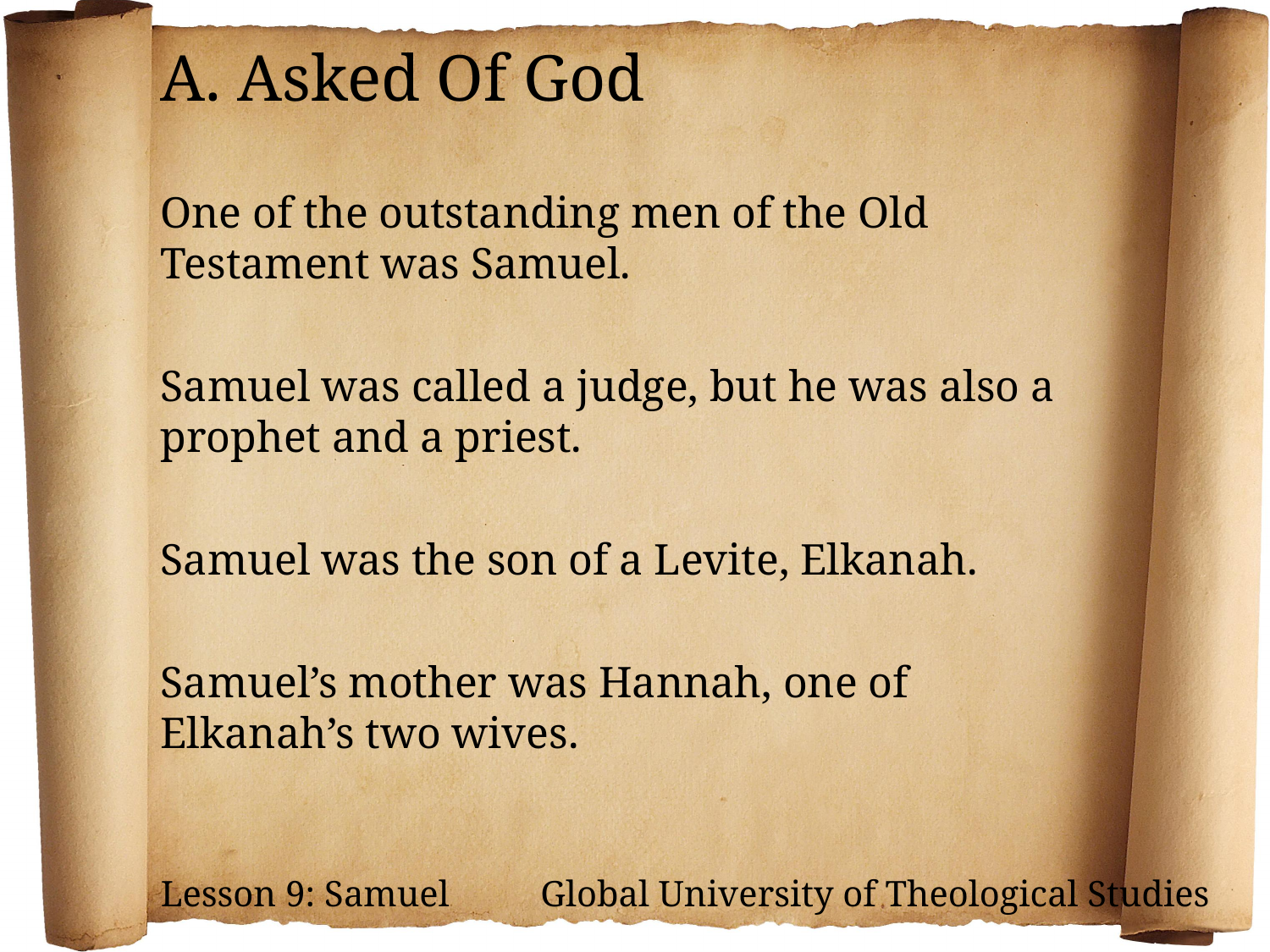

A. Asked Of God
One of the outstanding men of the Old Testament was Samuel.

Samuel was called a judge, but he was also a prophet and a priest.

Samuel was the son of a Levite, Elkanah.

Samuel’s mother was Hannah, one of Elkanah’s two wives.
Lesson 9: Samuel          Global University of Theological Studies